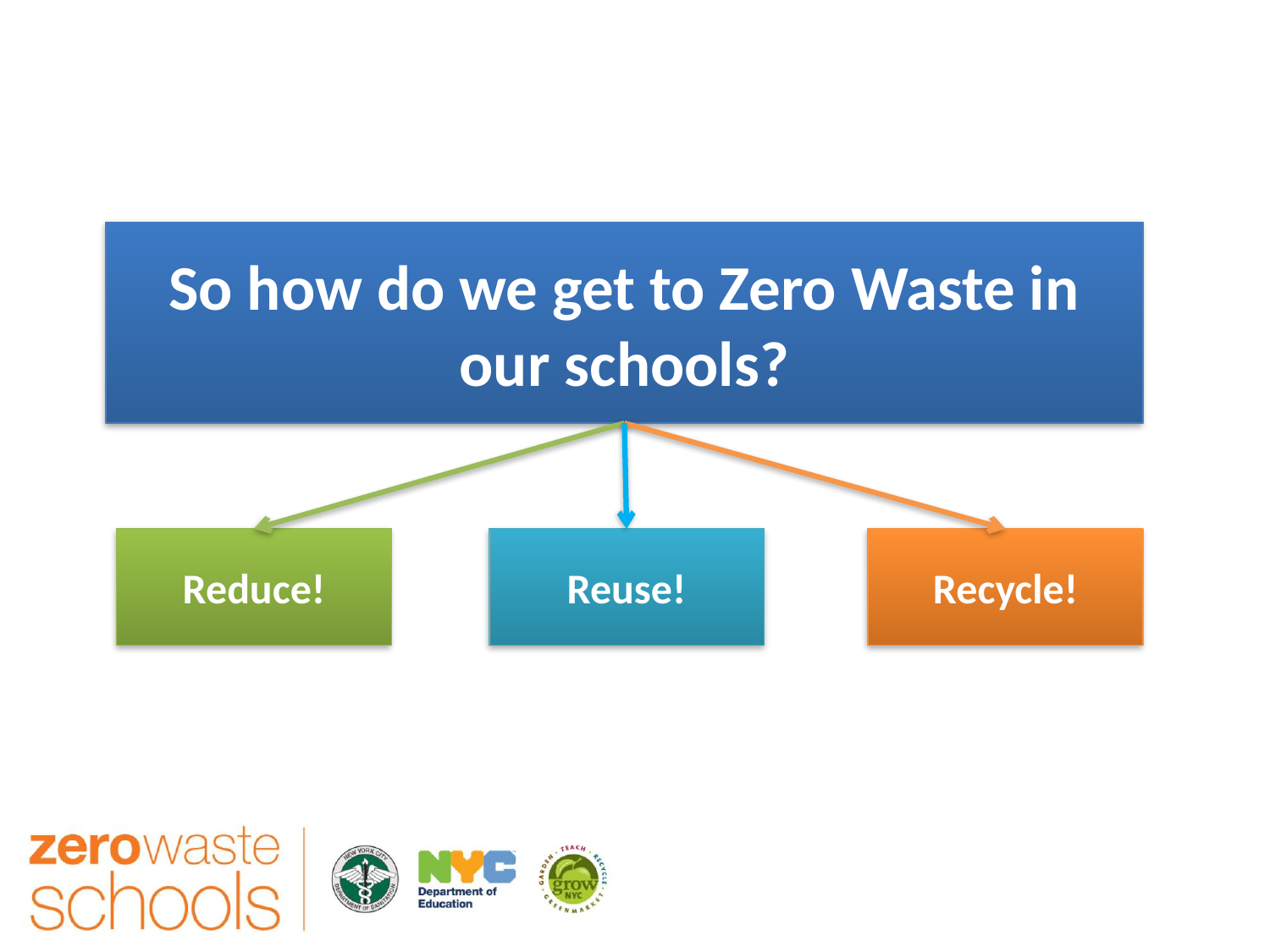

So how do we get to Zero Waste in our schools?
Reduce!
Reuse!
Recycle!